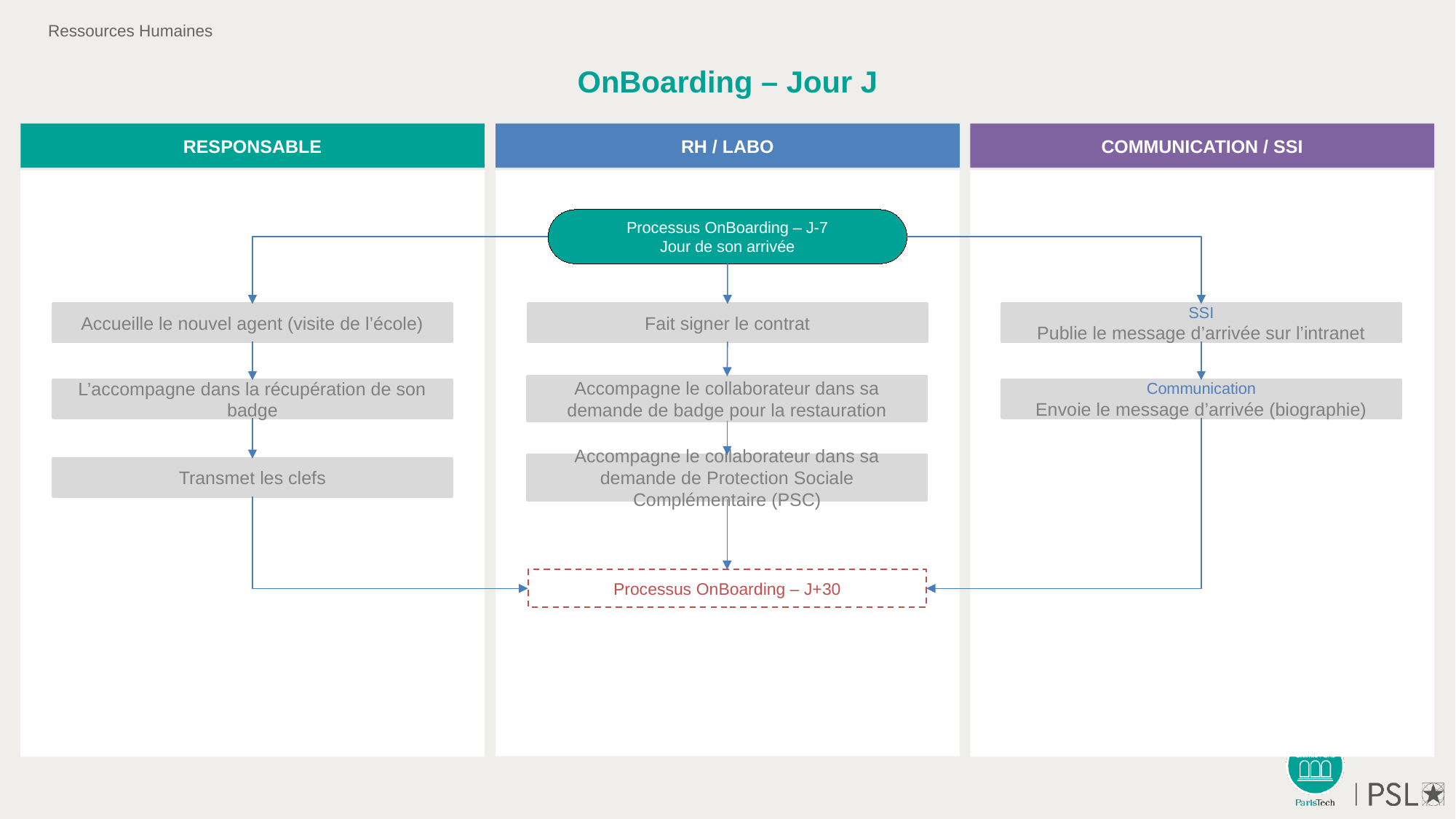

Ressources Humaines
# OnBoarding – Jour J
COMMUNICATION / SSI

RESPONSABLE

RH / LABO

Processus OnBoarding – J-7
Jour de son arrivée
Accueille le nouvel agent (visite de l’école)
Fait signer le contrat
SSI
Publie le message d’arrivée sur l’intranet
Accompagne le collaborateur dans sa demande de badge pour la restauration
L’accompagne dans la récupération de son badge
Communication
Envoie le message d’arrivée (biographie)
Accompagne le collaborateur dans sa demande de Protection Sociale Complémentaire (PSC)
Transmet les clefs
Processus OnBoarding – J+30